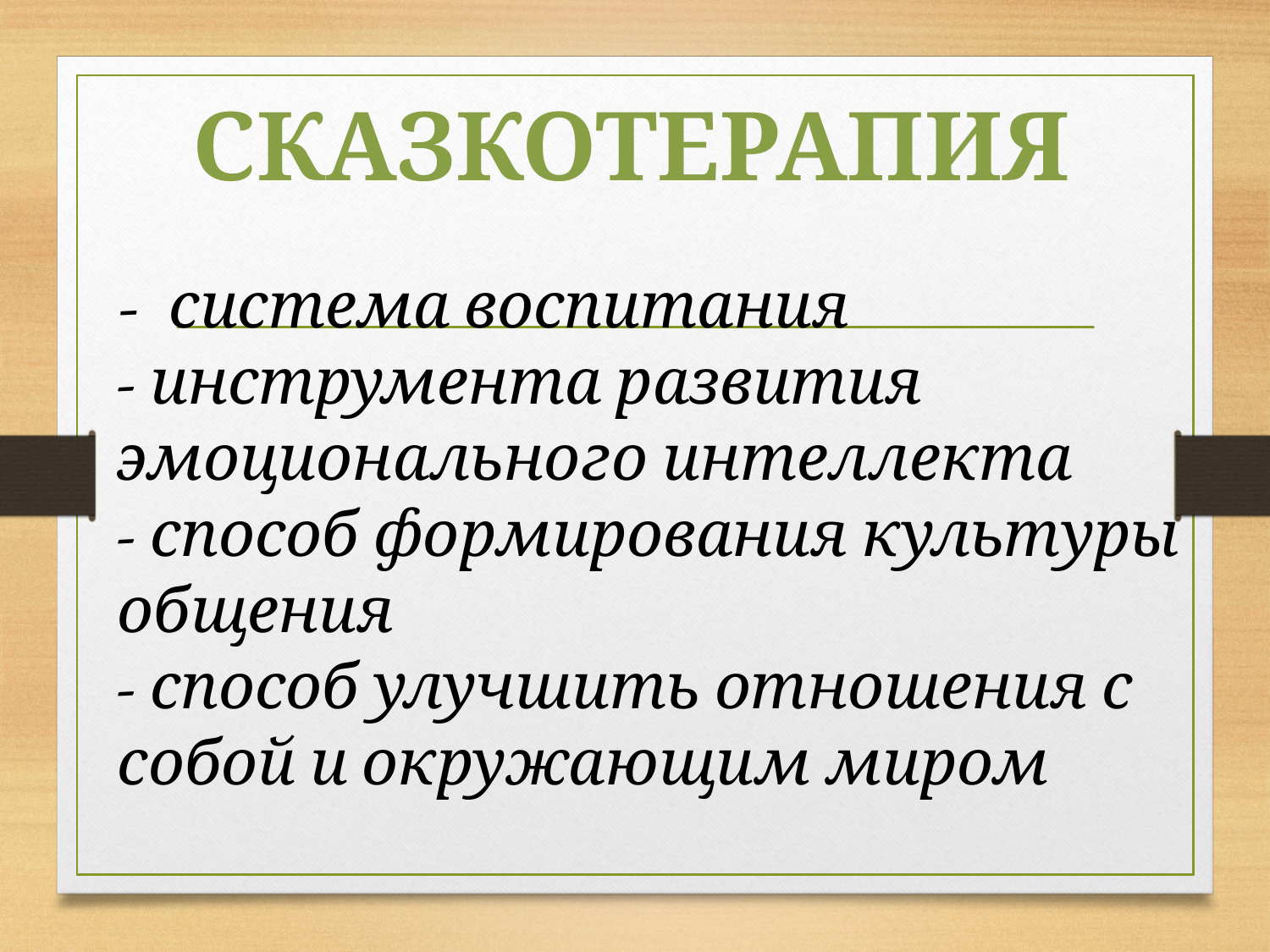

сказкотерапия
-  система воспитания
- инструмента развития эмоционального интеллекта
- способ формирования культуры общения
- способ улучшить отношения с собой и окружающим миром